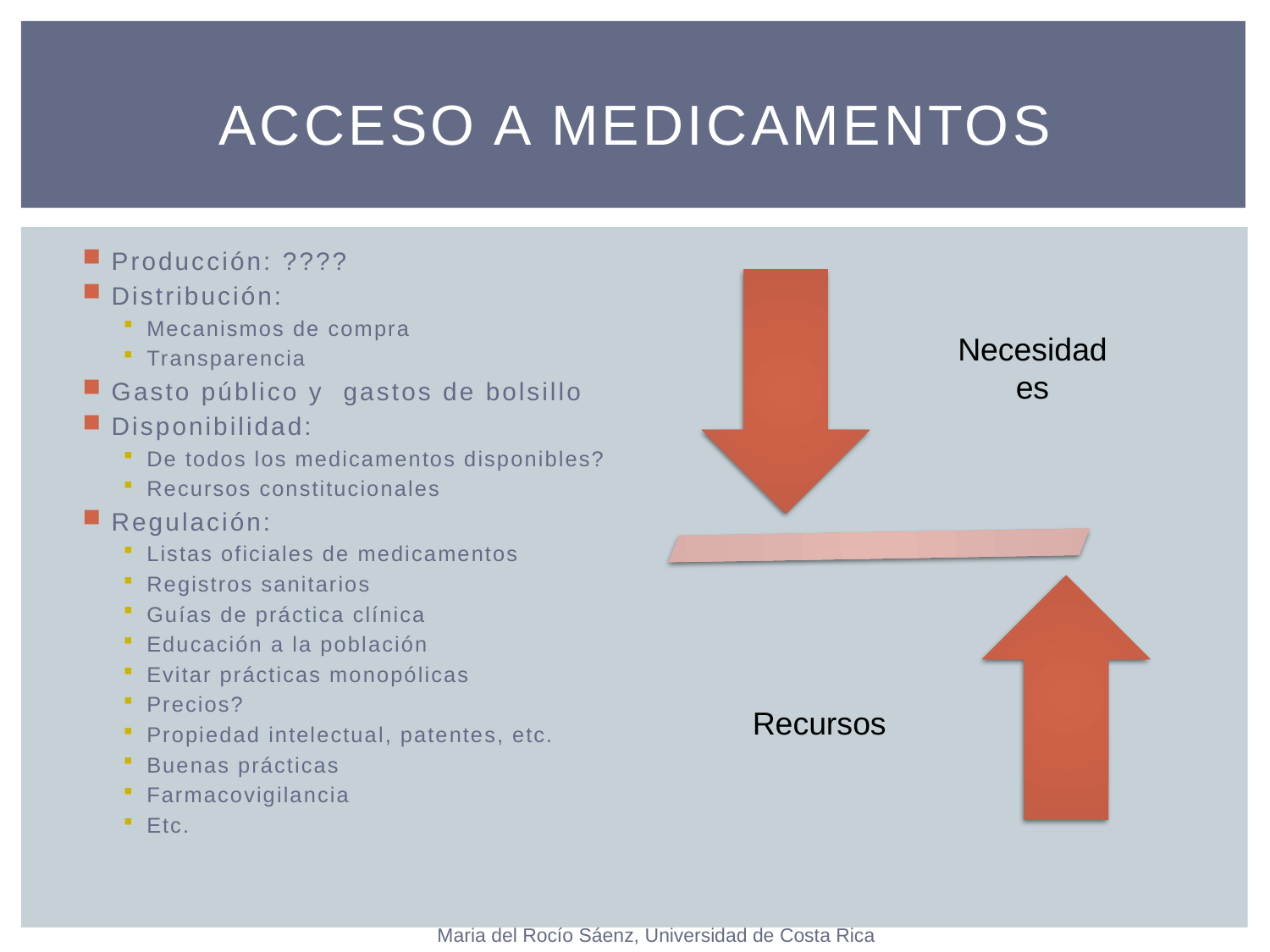

# Acceso a medicamentos
Producción: ????
Distribución:
Mecanismos de compra
Transparencia
Gasto público y  gastos de bolsillo
Disponibilidad:
De todos los medicamentos disponibles?
Recursos constitucionales
Regulación:
Listas oficiales de medicamentos
Registros sanitarios
Guías de práctica clínica
Educación a la población
Evitar prácticas monopólicas
Precios?
Propiedad intelectual, patentes, etc.
Buenas prácticas
Farmacovigilancia
Etc.

Necesidades
Recursos
Maria del Rocío Sáenz, Universidad de Costa Rica